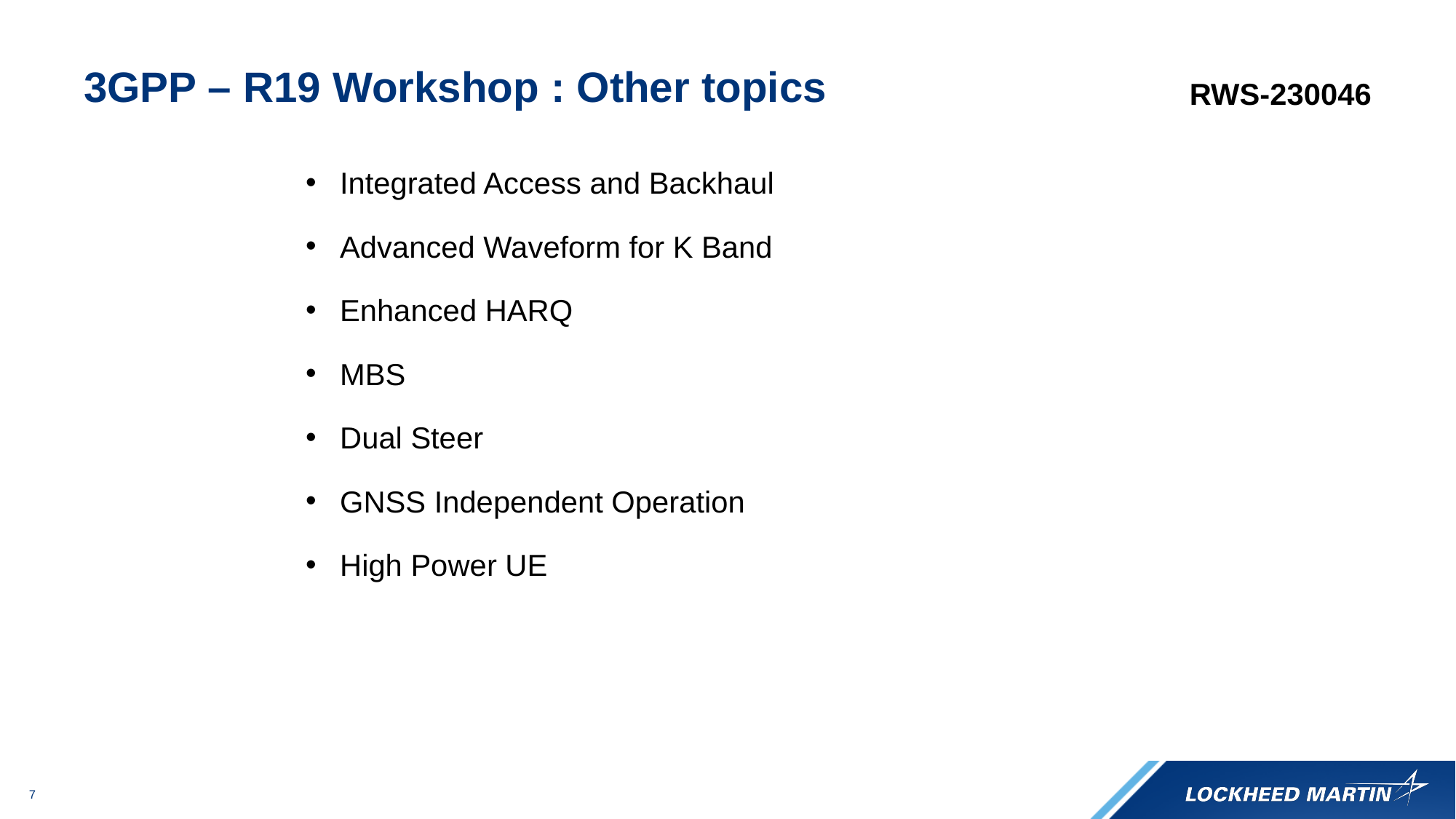

# 3GPP – R19 Workshop : Other topics
RWS-230046
Integrated Access and Backhaul
Advanced Waveform for K Band
Enhanced HARQ
MBS
Dual Steer
GNSS Independent Operation
High Power UE